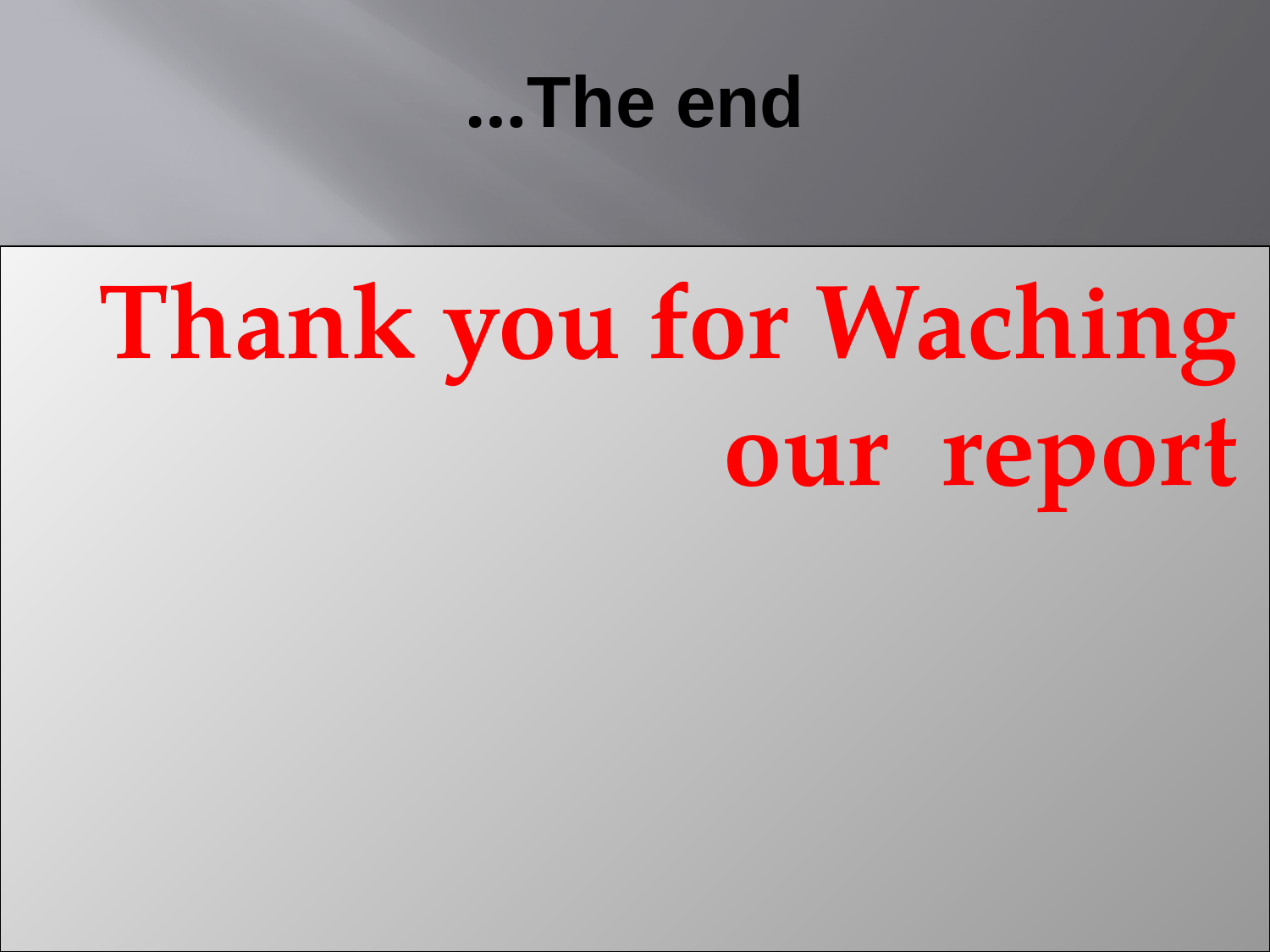

# The end…
Thank you for Waching our  report